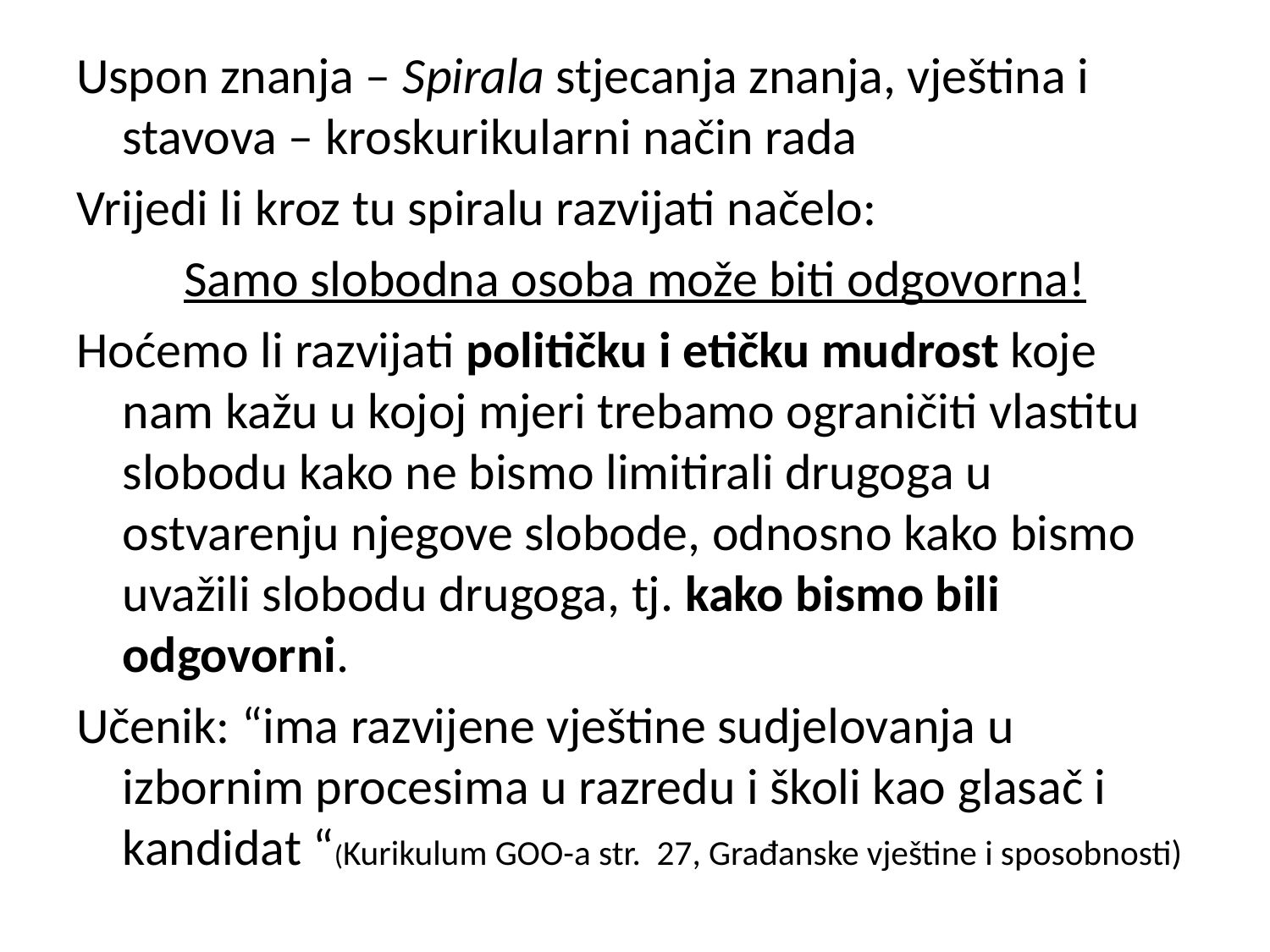

Uspon znanja – Spirala stjecanja znanja, vještina i stavova – kroskurikularni način rada
Vrijedi li kroz tu spiralu razvijati načelo:
Samo slobodna osoba može biti odgovorna!
Hoćemo li razvijati političku i etičku mudrost koje nam kažu u kojoj mjeri trebamo ograničiti vlastitu slobodu kako ne bismo limitirali drugoga u ostvarenju njegove slobode, odnosno kako bismo uvažili slobodu drugoga, tj. kako bismo bili odgovorni.
Učenik: “ima razvijene vještine sudjelovanja u izbornim procesima u razredu i školi kao glasač i kandidat “(Kurikulum GOO-a str.  27, Građanske vještine i sposobnosti)